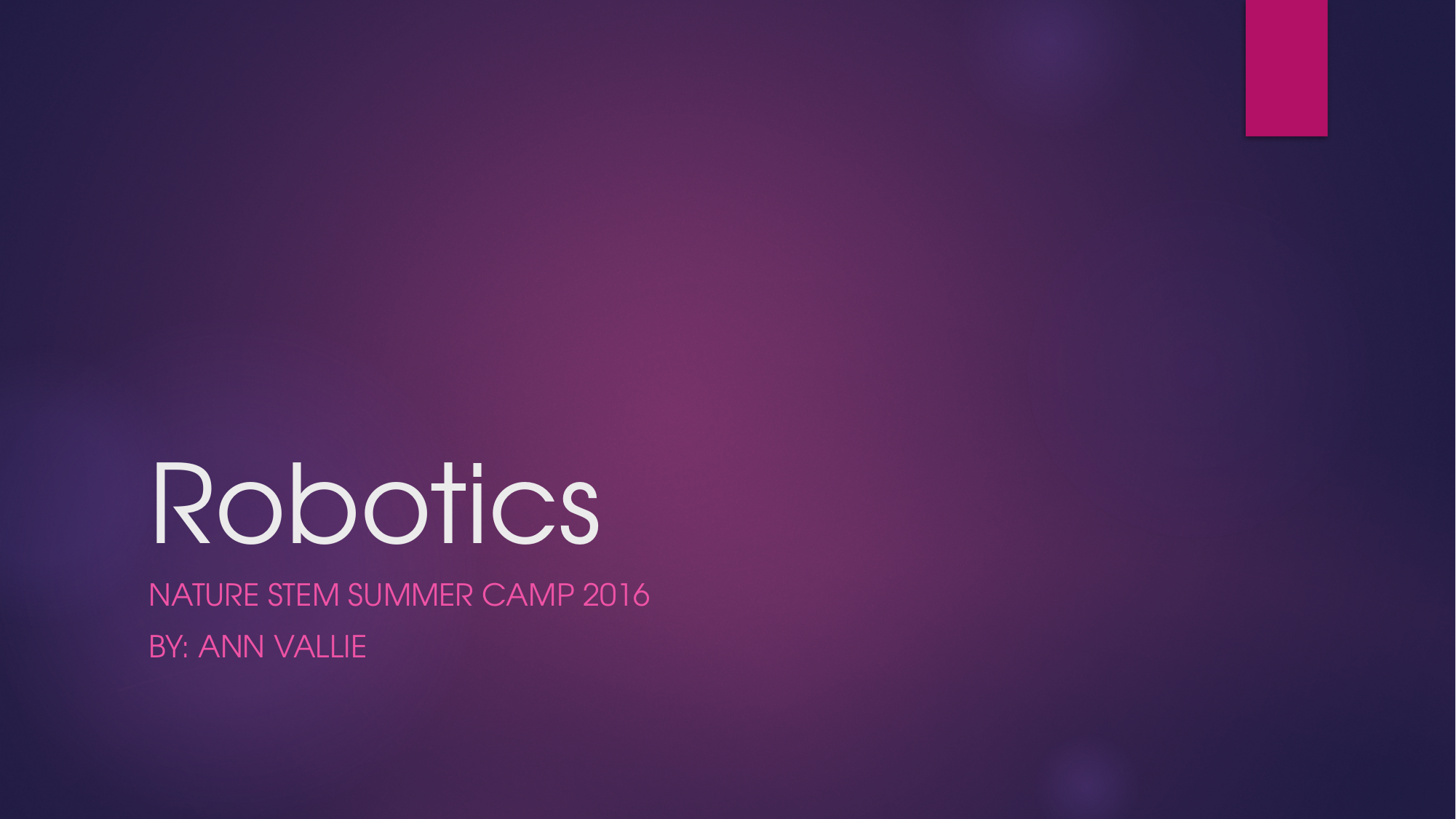

# Robotics
NATURE STEM Summer Camp 2016
By: Ann Vallie